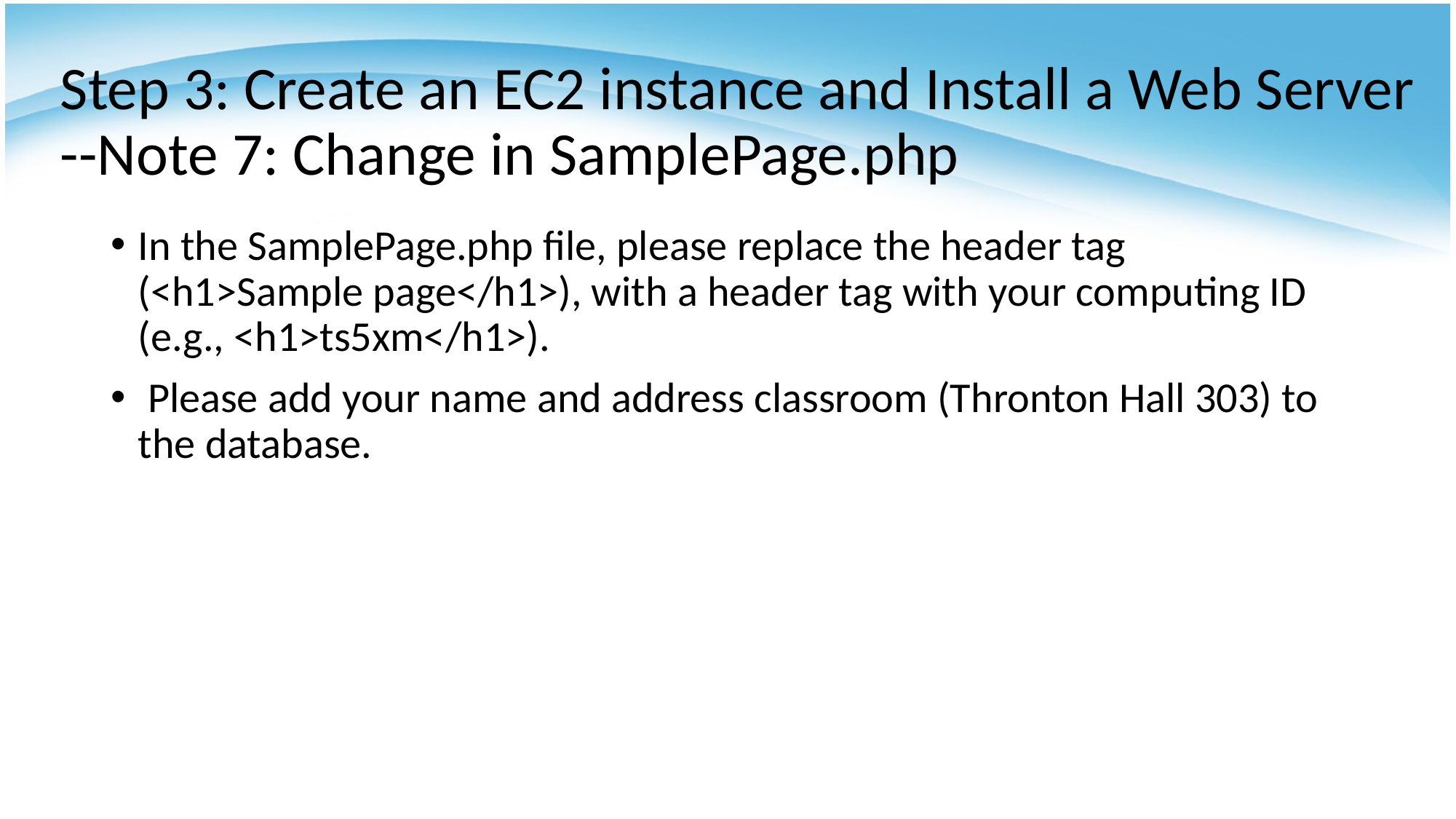

# Step 3: Create an EC2 instance and Install a Web Server --Note 7: Change in SamplePage.php
In the SamplePage.php file, please replace the header tag (<h1>Sample page</h1>), with a header tag with your computing ID (e.g., <h1>ts5xm</h1>).
 Please add your name and address classroom (Thronton Hall 303) to the database.